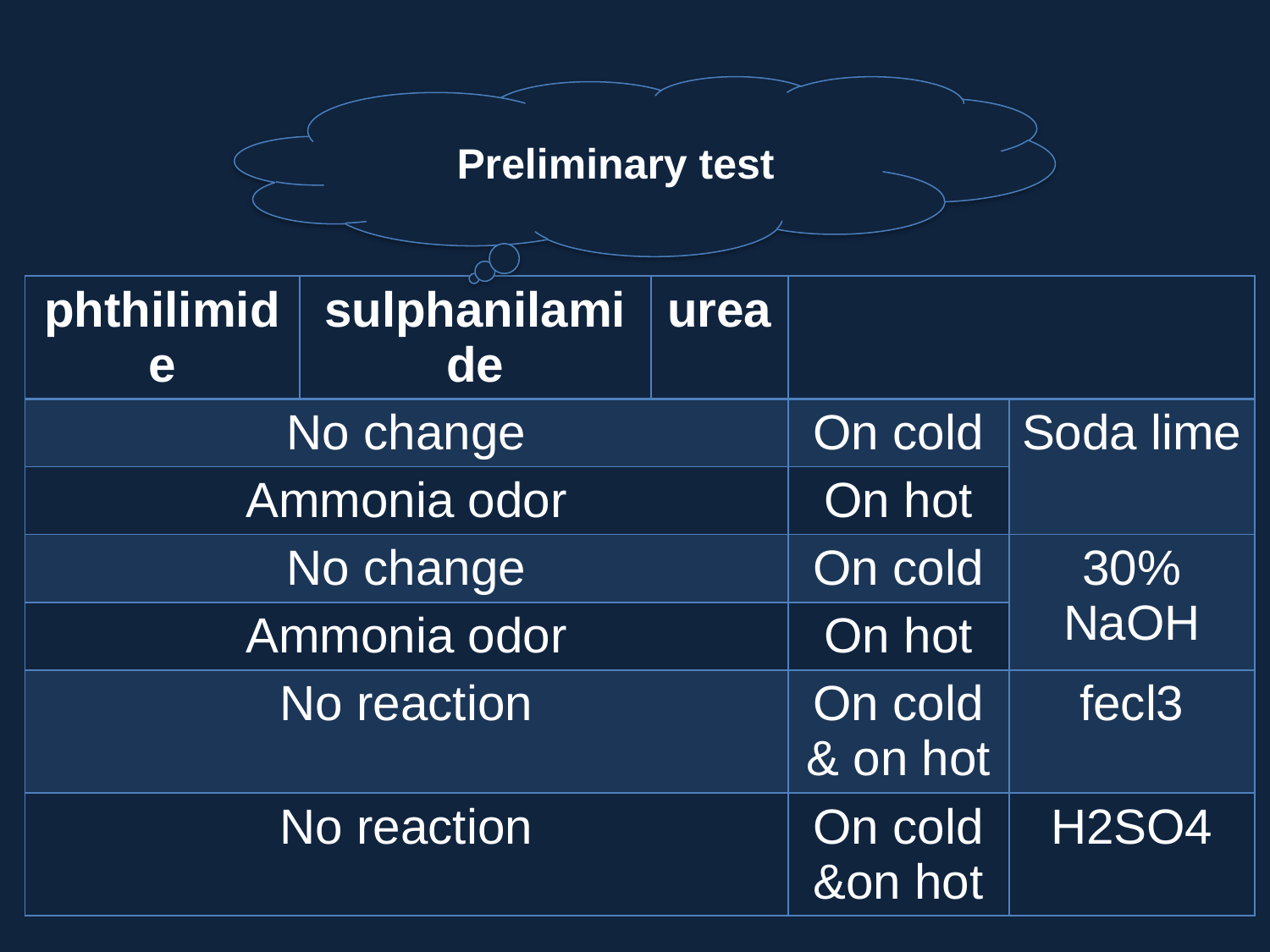

Preliminary test
| phthilimide | sulphanilamide | urea |  |  |
| --- | --- | --- | --- | --- |
| No change |  |  | On cold | Soda lime |
| Ammonia odor |  |  | On hot |  |
| No change |  |  | On cold | 30% NaOH |
| Ammonia odor |  |  | On hot |  |
| No reaction |  |  | On cold & on hot | fecl3 |
| No reaction |  |  | On cold &on hot | H2SO4 |